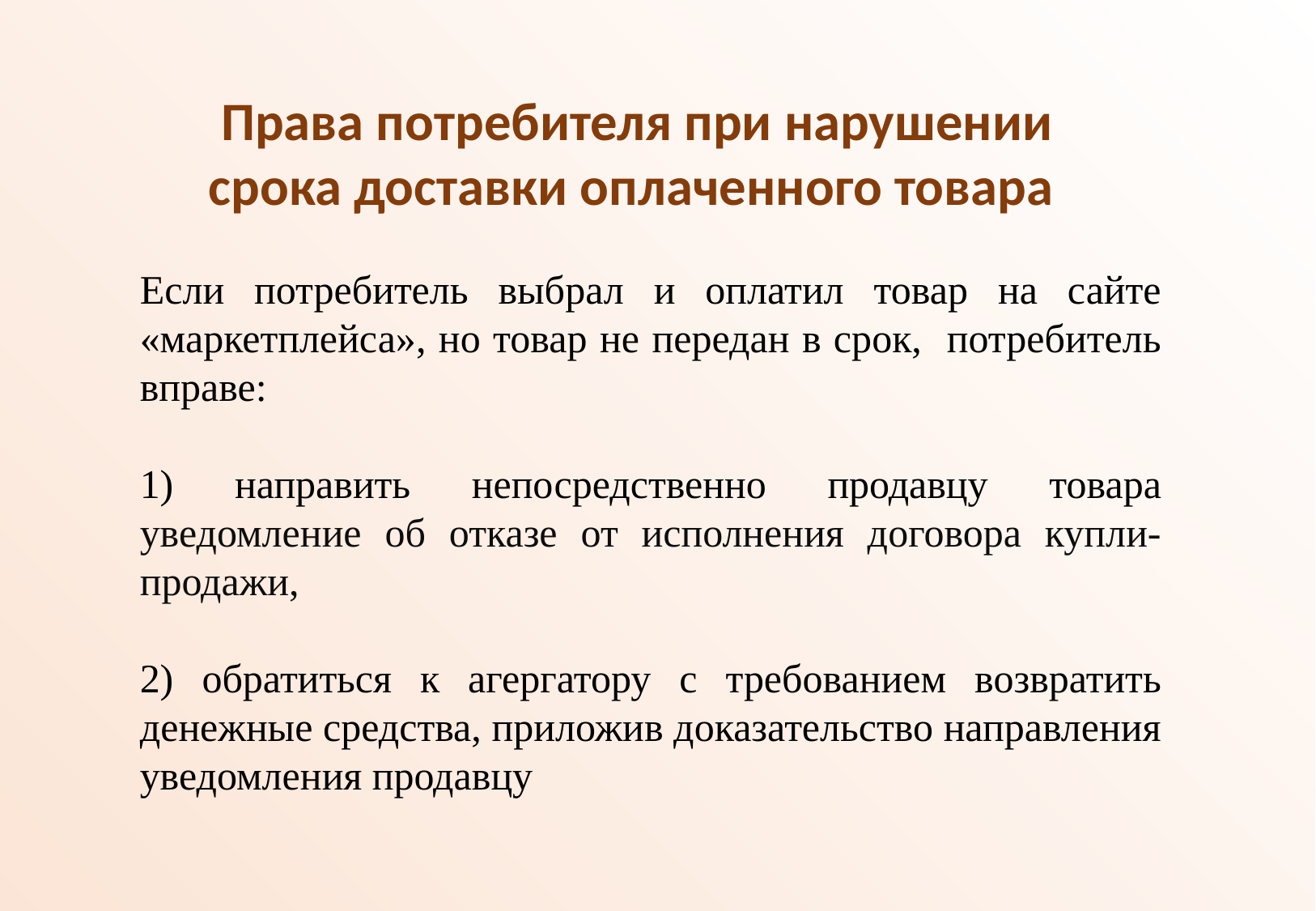

Права потребителя при нарушении срока доставки оплаченного товара
Если потребитель выбрал и оплатил товар на сайте «маркетплейса», но товар не передан в срок,  потребитель вправе:

1) направить непосредственно продавцу товара уведомление об отказе от исполнения договора купли-продажи,

2) обратиться к агергатору с требованием возвратить денежные средства, приложив доказательство направления уведомления продавцу